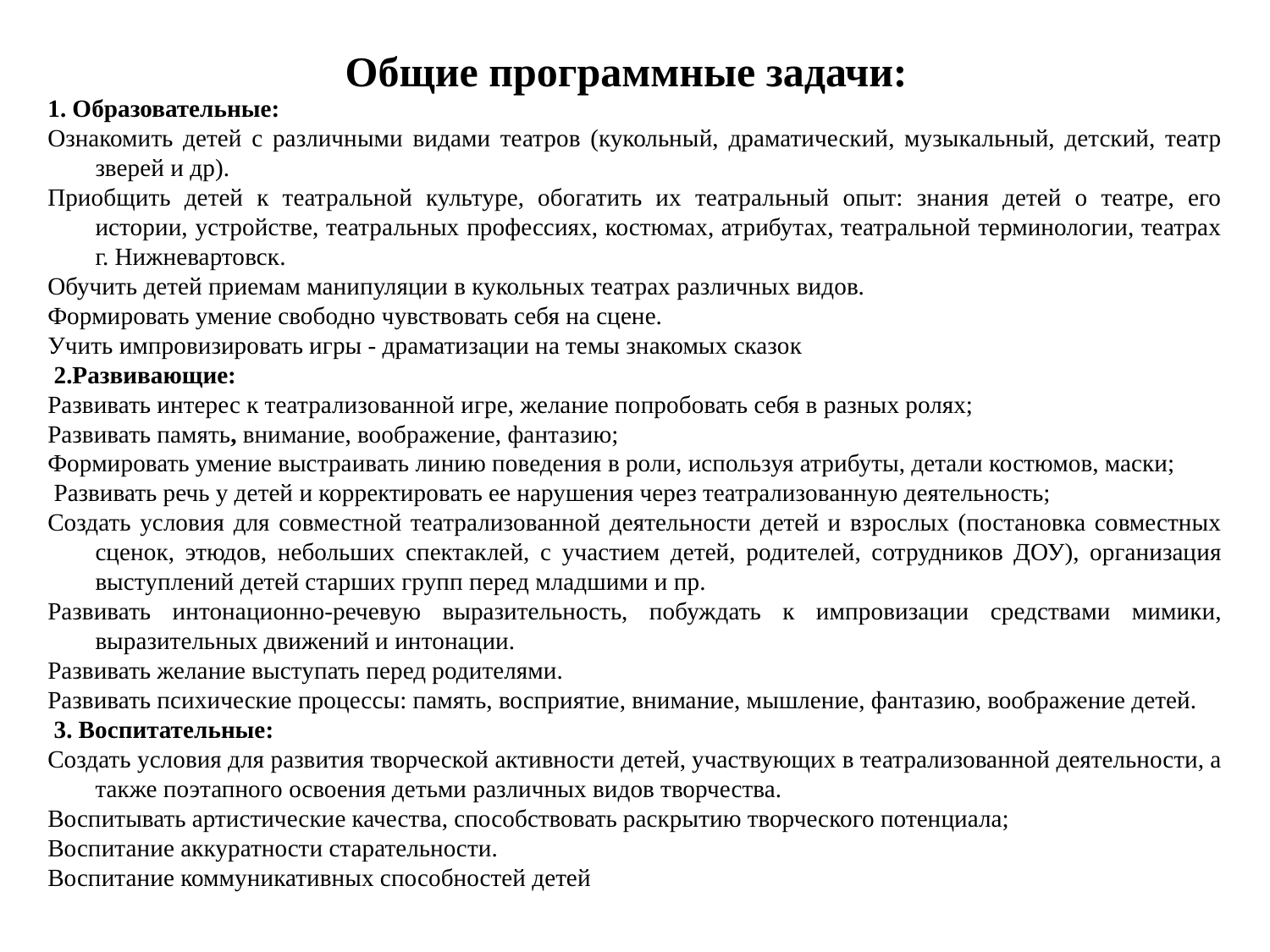

# Общие программные задачи:
1. Образовательные:
Ознакомить детей с различными видами театров (кукольный, драматический, музыкальный, детский, театр зверей и др).
Приобщить детей к театральной культуре, обогатить их театральный опыт: знания детей о театре, его истории, устройстве, театральных профессиях, костюмах, атрибутах, театральной терминологии, театрах г. Нижневартовск.
Обучить детей приемам манипуляции в кукольных театрах различных видов.
Формировать умение свободно чувствовать себя на сцене.
Учить импровизировать игры - драматизации на темы знакомых сказок
 2.Развивающие:
Развивать интерес к театрализованной игре, желание попробовать себя в разных ролях;
Развивать память, внимание, воображение, фантазию;
Формировать умение выстраивать линию поведения в роли, используя атрибуты, детали костюмов, маски;
 Развивать речь у детей и корректировать ее нарушения через театрализованную деятельность;
Создать условия для совместной театрализованной деятельности детей и взрослых (постановка совместных сценок, этюдов, небольших спектаклей, с участием детей, родителей, сотрудников ДОУ), организация выступлений детей старших групп перед младшими и пр.
Развивать интонационно-речевую выразительность, побуждать к импровизации средствами мимики, выразительных движений и интонации.
Развивать желание выступать перед родителями.
Развивать психические процессы: память, восприятие, внимание, мышление, фантазию, воображение детей.
 3. Воспитательные:
Создать условия для развития творческой активности детей, участвующих в театрализованной деятельности, а также поэтапного освоения детьми различных видов творчества.
Воспитывать артистические качества, способствовать раскрытию творческого потенциала;
Воспитание аккуратности старательности.
Воспитание коммуникативных способностей детей